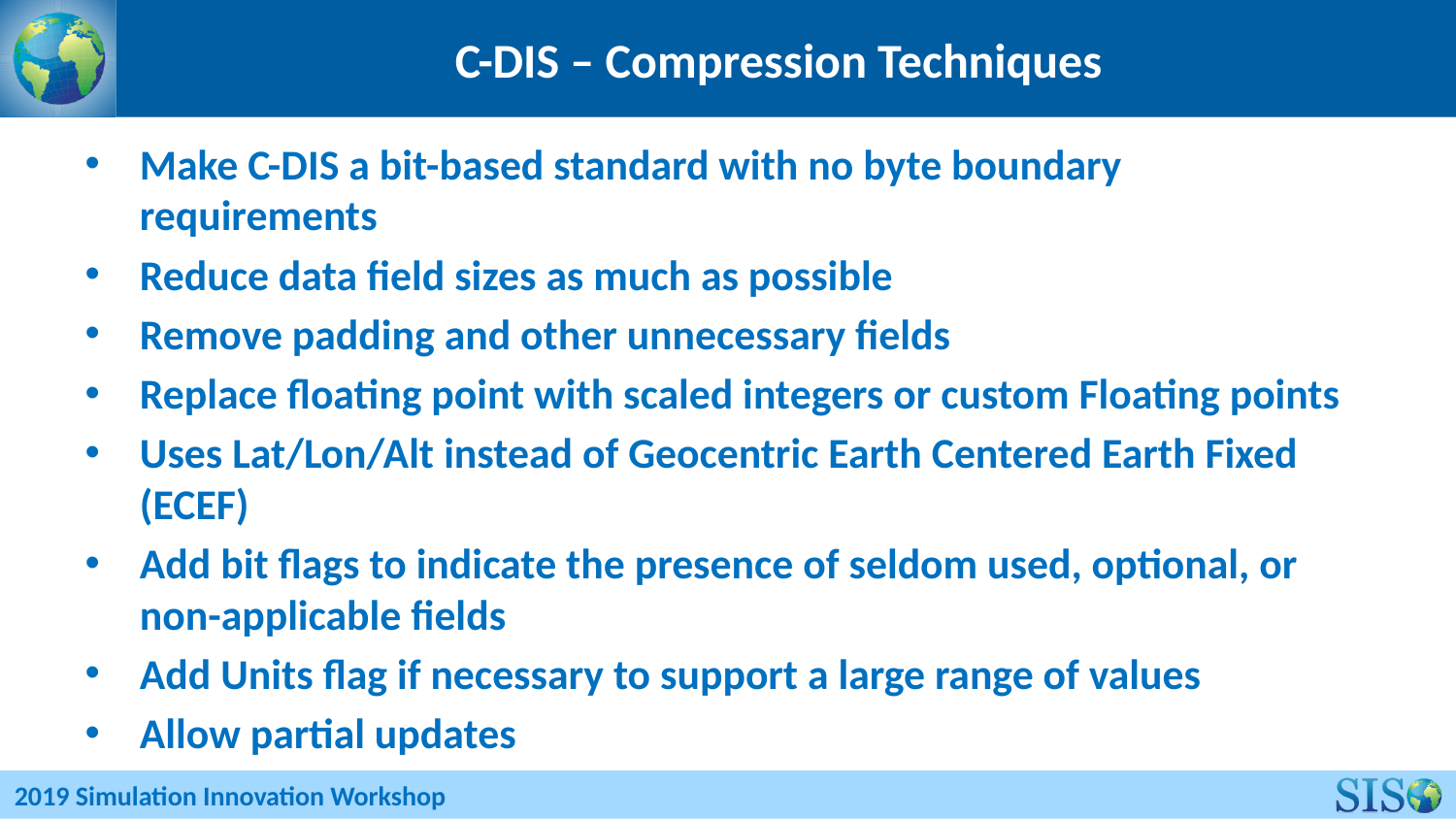

# C-DIS – Compression Techniques
Make C-DIS a bit-based standard with no byte boundary requirements
Reduce data field sizes as much as possible
Remove padding and other unnecessary fields
Replace floating point with scaled integers or custom Floating points
Uses Lat/Lon/Alt instead of Geocentric Earth Centered Earth Fixed (ECEF)
Add bit flags to indicate the presence of seldom used, optional, or non-applicable fields
Add Units flag if necessary to support a large range of values
Allow partial updates